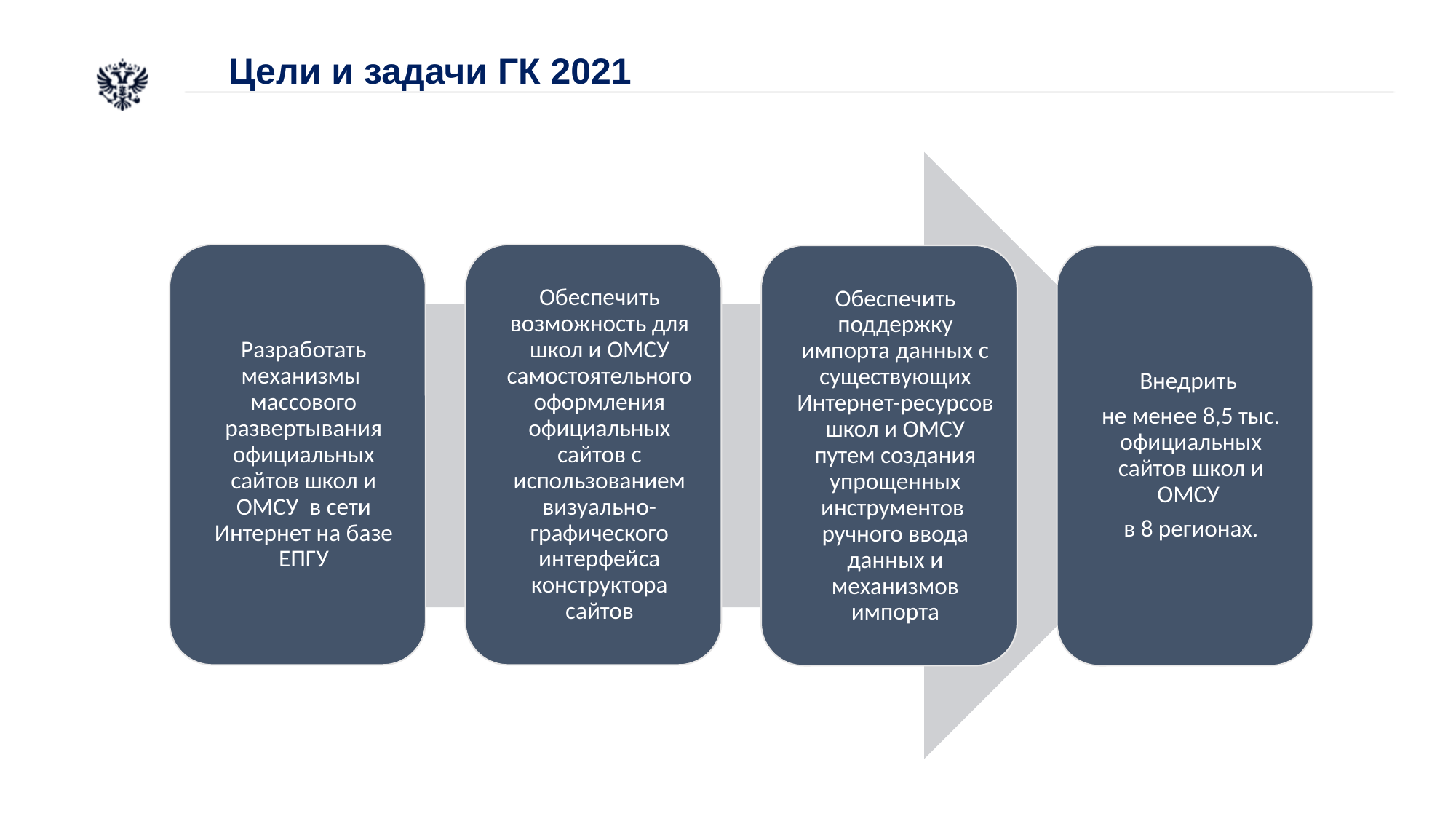

Цели и задачи ГК 2021
Разработать механизмы  массового развертывания официальных сайтов школ и ОМСУ  в сети Интернет на базе ЕПГУ
Обеспечить возможность для школ и ОМСУ самостоятельного оформления официальных сайтов с использованием визуально-графического интерфейса конструктора сайтов
Обеспечить поддержку импорта данных с существующих Интернет-ресурсов школ и ОМСУ путем создания упрощенных инструментов  ручного ввода данных и механизмов импорта
Внедрить
не менее 8,5 тыс. официальных сайтов школ и ОМСУ
в 8 регионах.